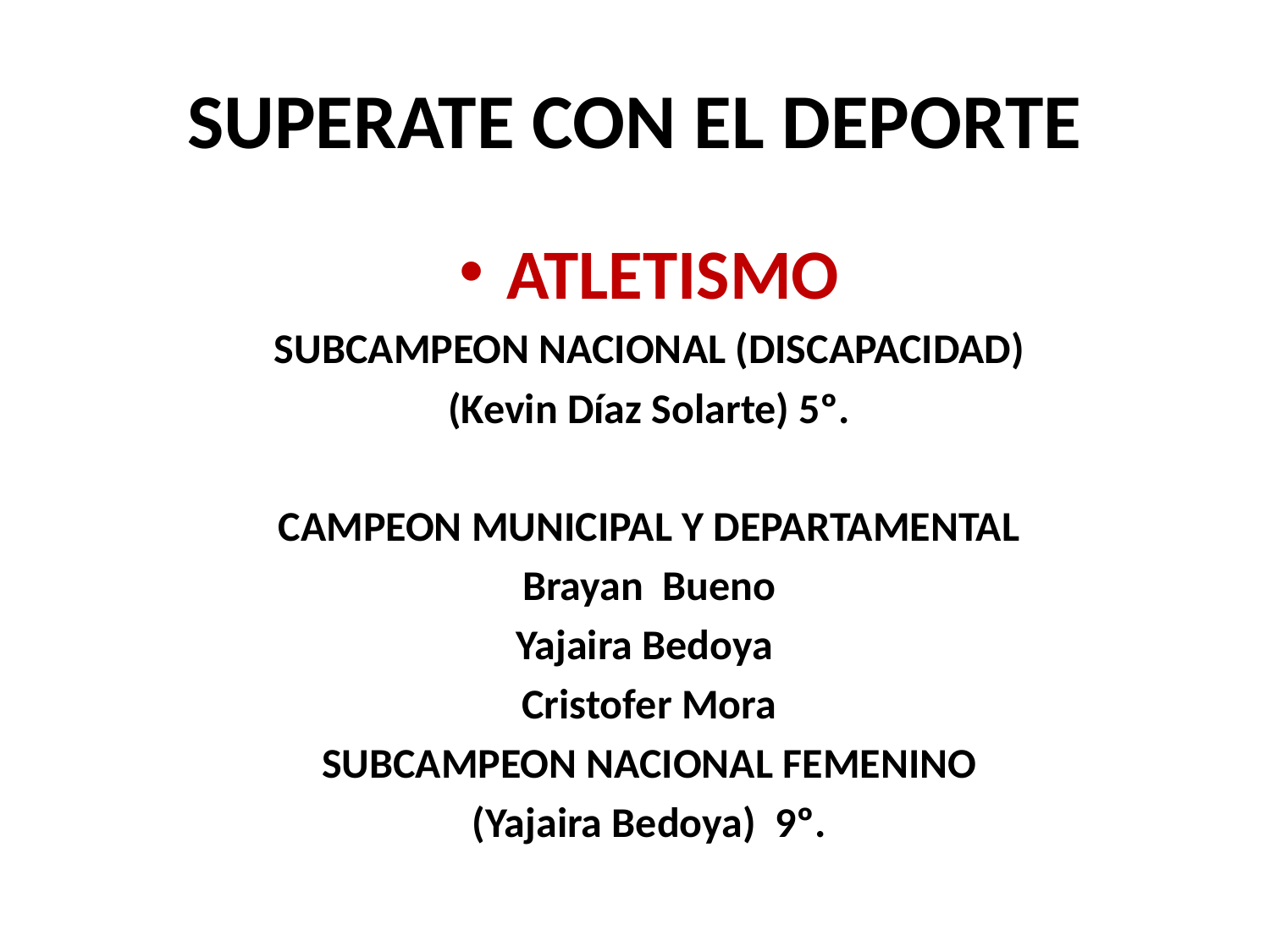

# SUPERATE CON EL DEPORTE
ATLETISMO
SUBCAMPEON NACIONAL (DISCAPACIDAD)
(Kevin Díaz Solarte) 5º.

CAMPEON MUNICIPAL Y DEPARTAMENTAL
Brayan  Bueno
Yajaira Bedoya
Cristofer Mora
SUBCAMPEON NACIONAL FEMENINO
(Yajaira Bedoya)  9º.